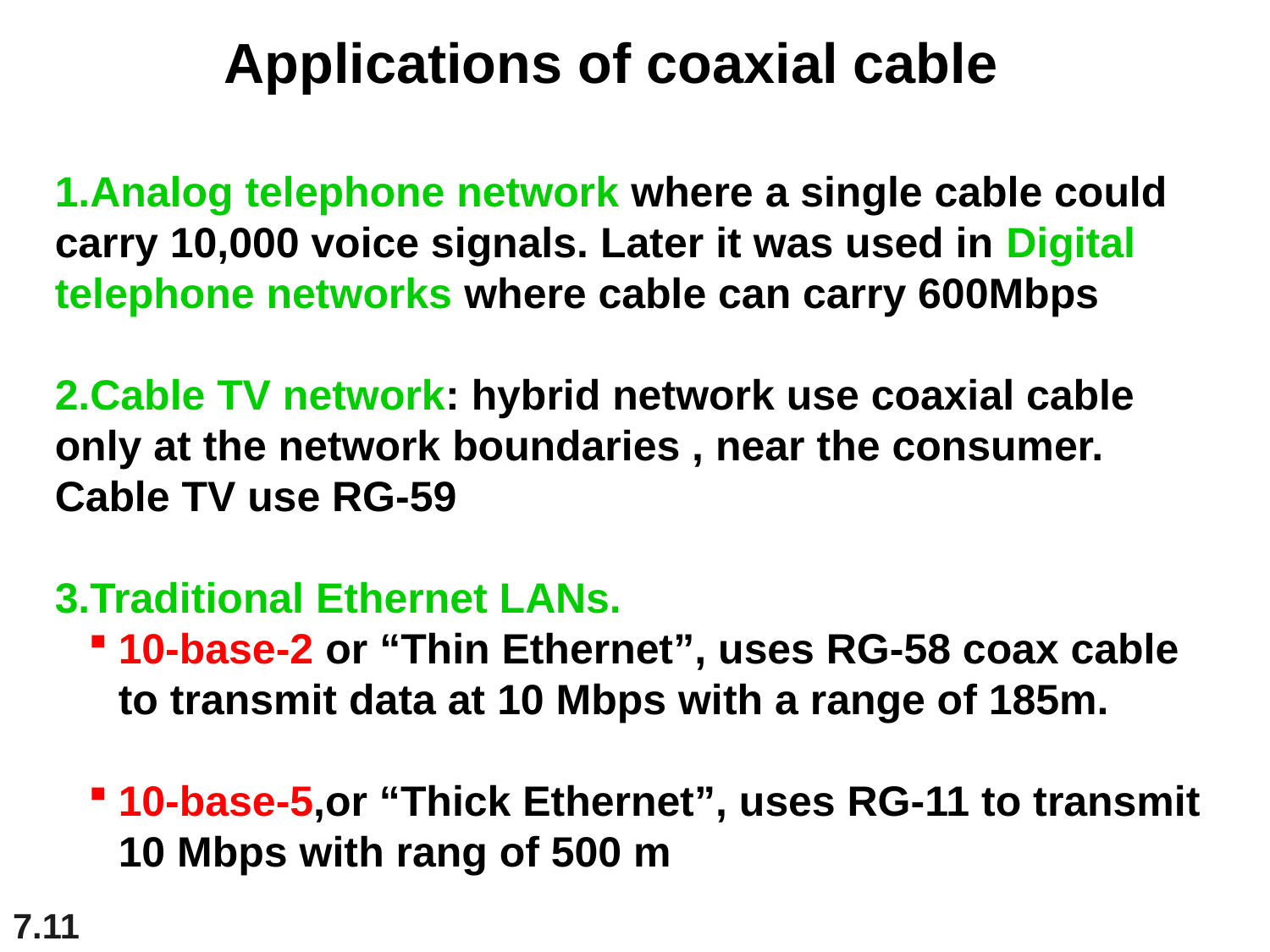

Applications of coaxial cable
1.Analog telephone network where a single cable could carry 10,000 voice signals. Later it was used in Digital telephone networks where cable can carry 600Mbps

2.Cable TV network: hybrid network use coaxial cable only at the network boundaries , near the consumer. Cable TV use RG-59

3.Traditional Ethernet LANs.
10-base-2 or “Thin Ethernet”, uses RG-58 coax cable to transmit data at 10 Mbps with a range of 185m.

10-base-5,or “Thick Ethernet”, uses RG-11 to transmit 10 Mbps with rang of 500 m
7.11